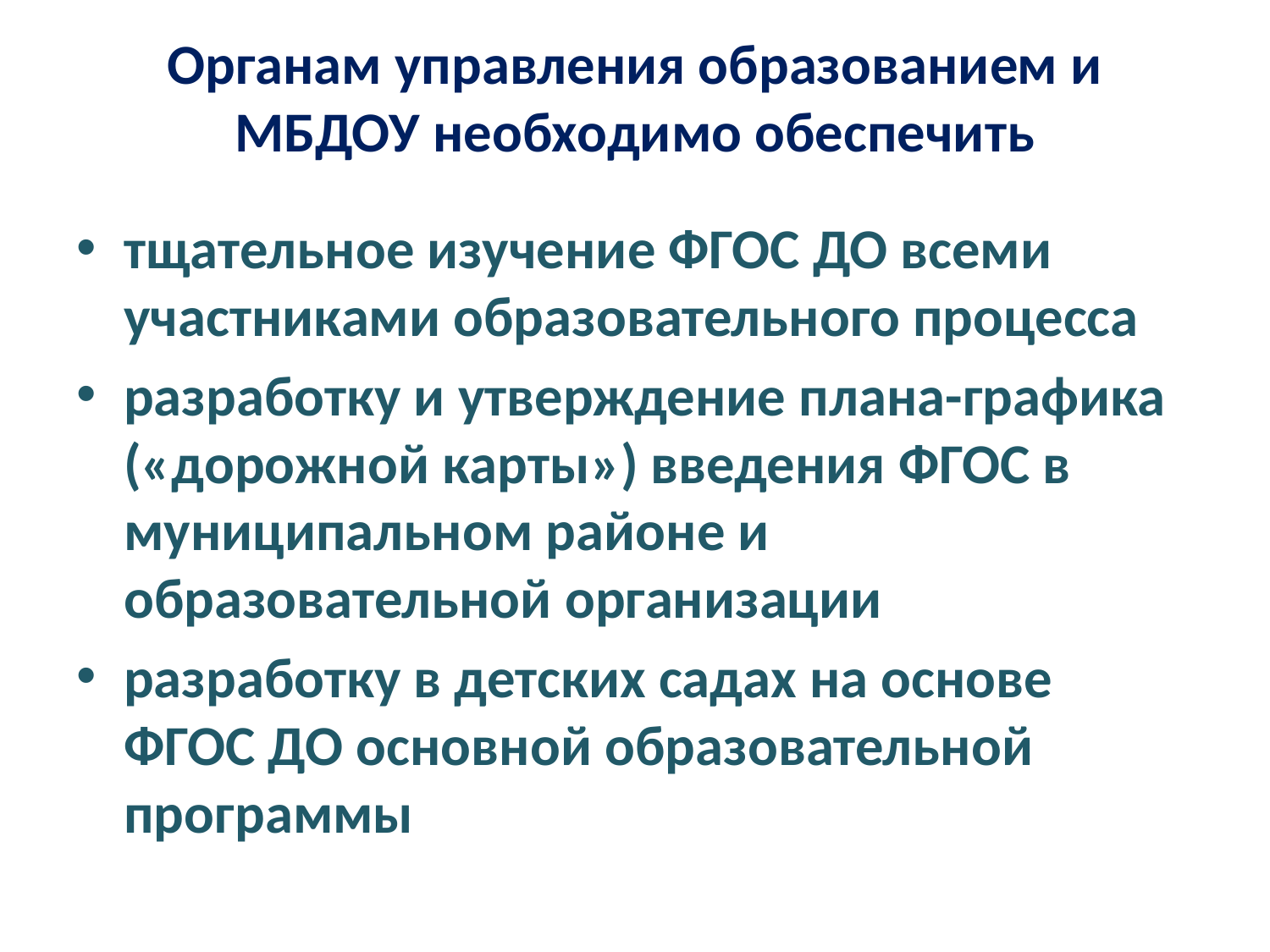

# Органам управления образованием и МБДОУ необходимо обеспечить
тщательное изучение ФГОС ДО всеми участниками образовательного процесса
разработку и утверждение плана-графика («дорожной карты») введения ФГОС в муниципальном районе и образовательной организации
разработку в детских садах на основе ФГОС ДО основной образовательной программы